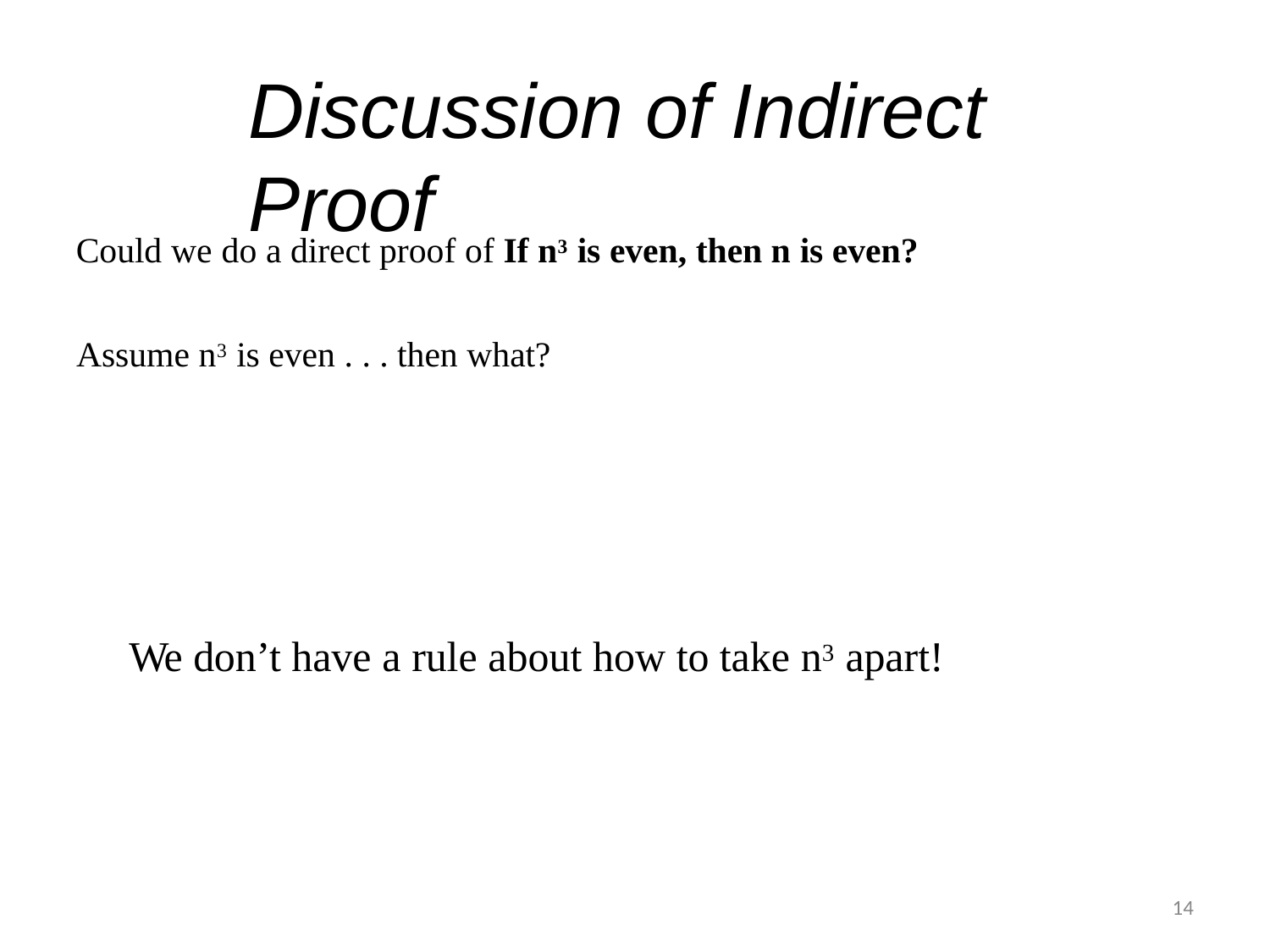

# Discussion of Indirect Proof
Could we do a direct proof of If n3 is even, then n is even?

Assume n3 is even . . . then what?
We don’t have a rule about how to take n3 apart!
14